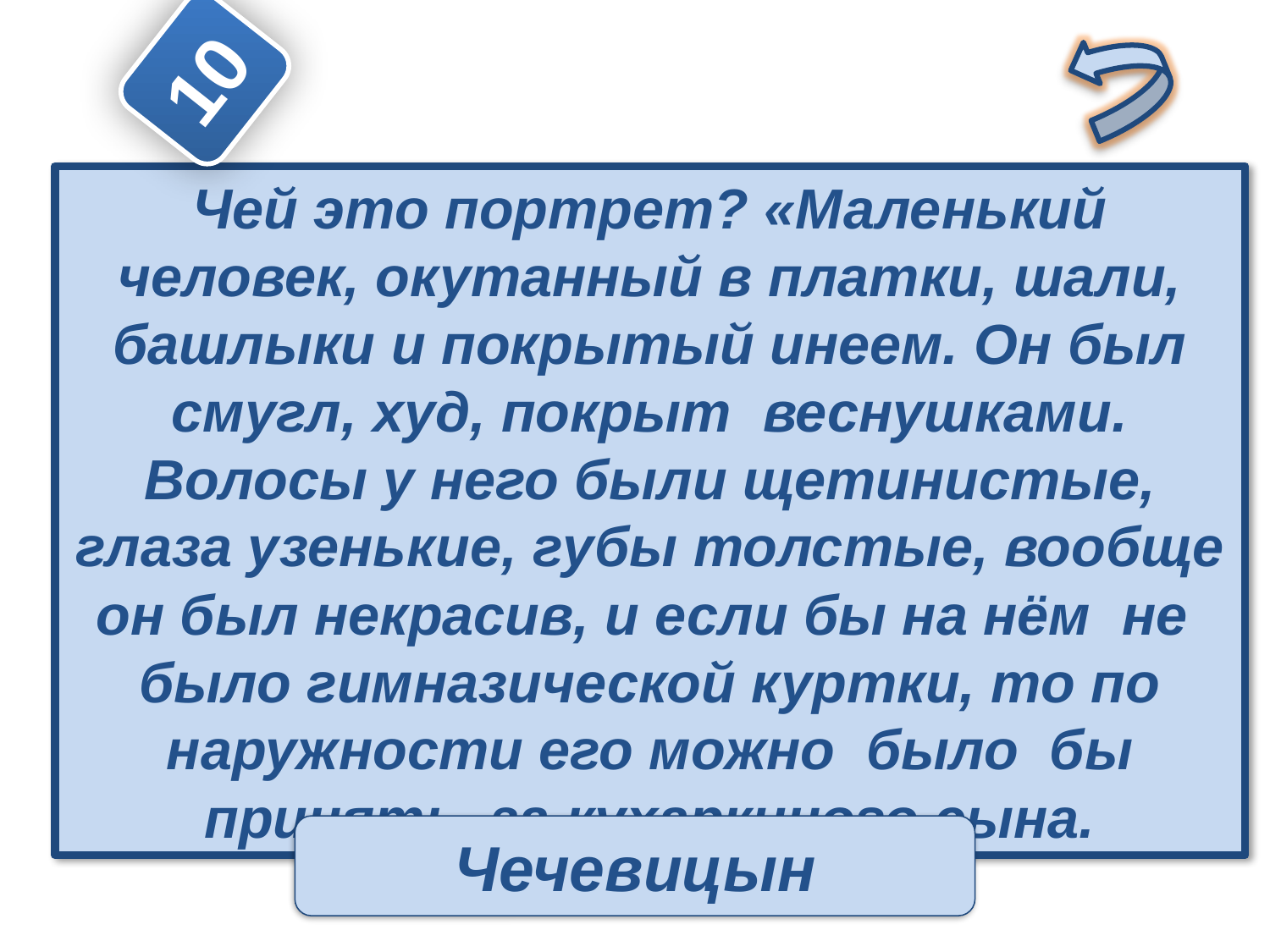

10

Чей это портрет? «Маленький человек, окутанный в платки, шали, башлыки и покрытый инеем. Он был смугл, худ, покрыт  веснушками. Волосы у него были щетинистые, глаза узенькие, губы толстые, вообще он был некрасив, и если бы на нём  не  было гимназической куртки, то по наружности его можно  было  бы принять  за кухаркиного сына.
Чечевицын